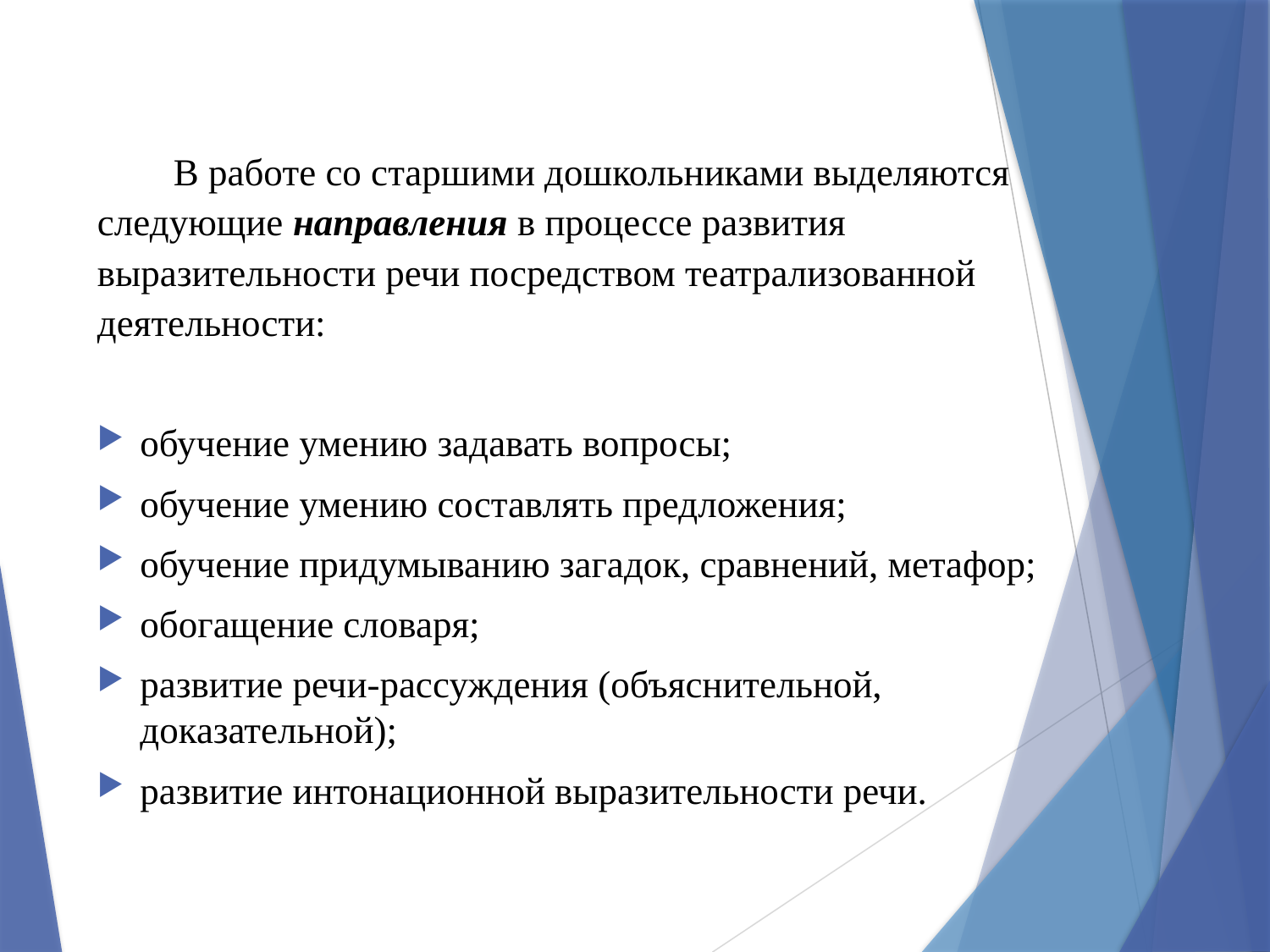

#
        В работе со старшими дошкольниками выделяются следующие направления в процессе развития выразительности речи посредством театрализованной деятельности:

обучение умению задавать вопросы;
обучение умению составлять предложения;
обучение придумыванию загадок, сравнений, метафор;
обогащение словаря;
развитие речи-рассуждения (объяснительной, доказательной);
развитие интонационной выразительности речи.